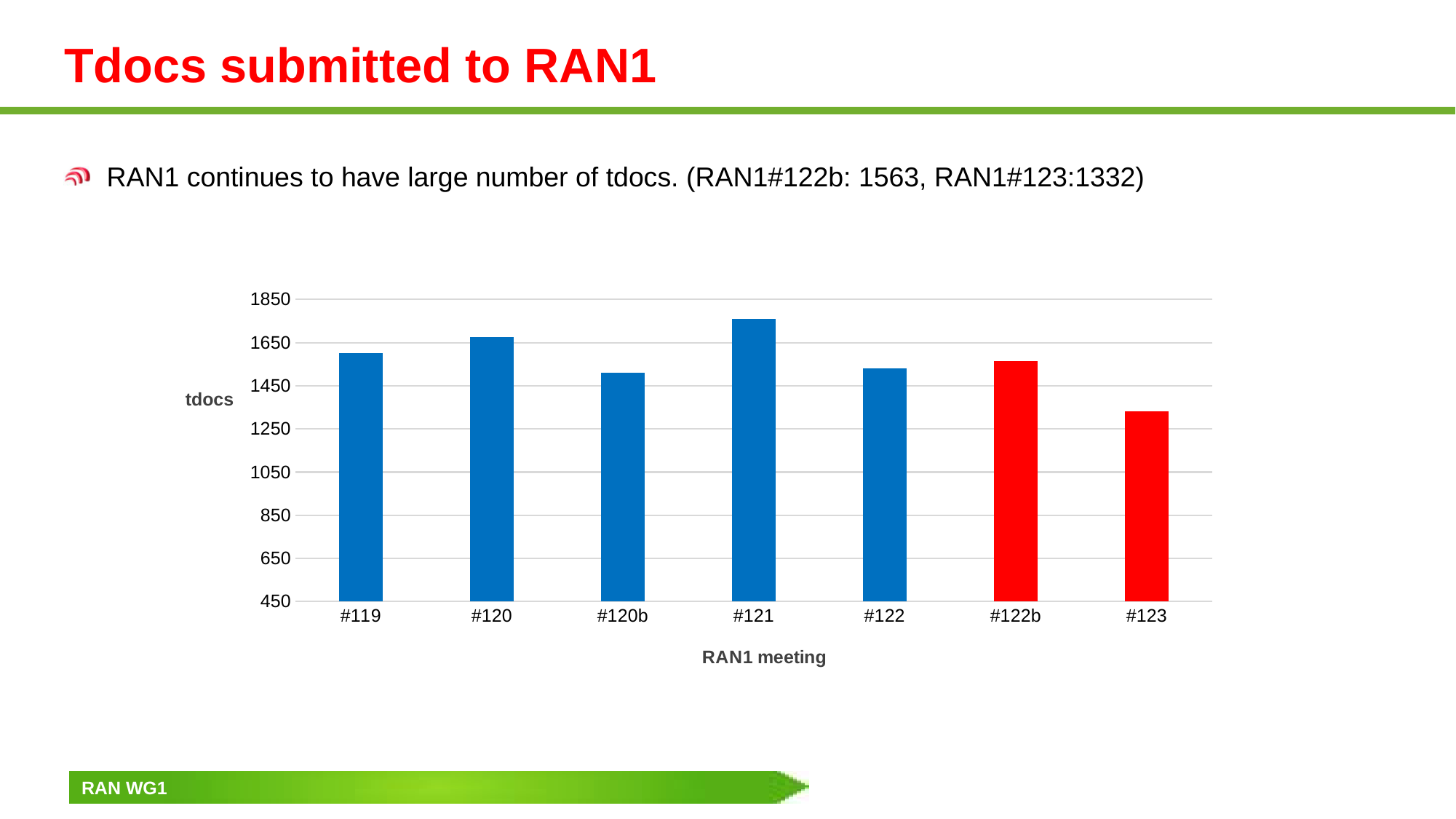

# Tdocs submitted to RAN1
RAN1 continues to have large number of tdocs. (RAN1#122b: 1563, RAN1#123:1332)

### Chart: RAN1 meeting

| Category | tdocs |
|---|---|
| #119 | 1600.0 |
| #120 | 1674.0 |
| #120b | 1509.0 |
| #121 | 1759.0 |
| #122 | 1529.0 |
| #122b | 1563.0 |
| #123 | 1332.0 |
tdocs